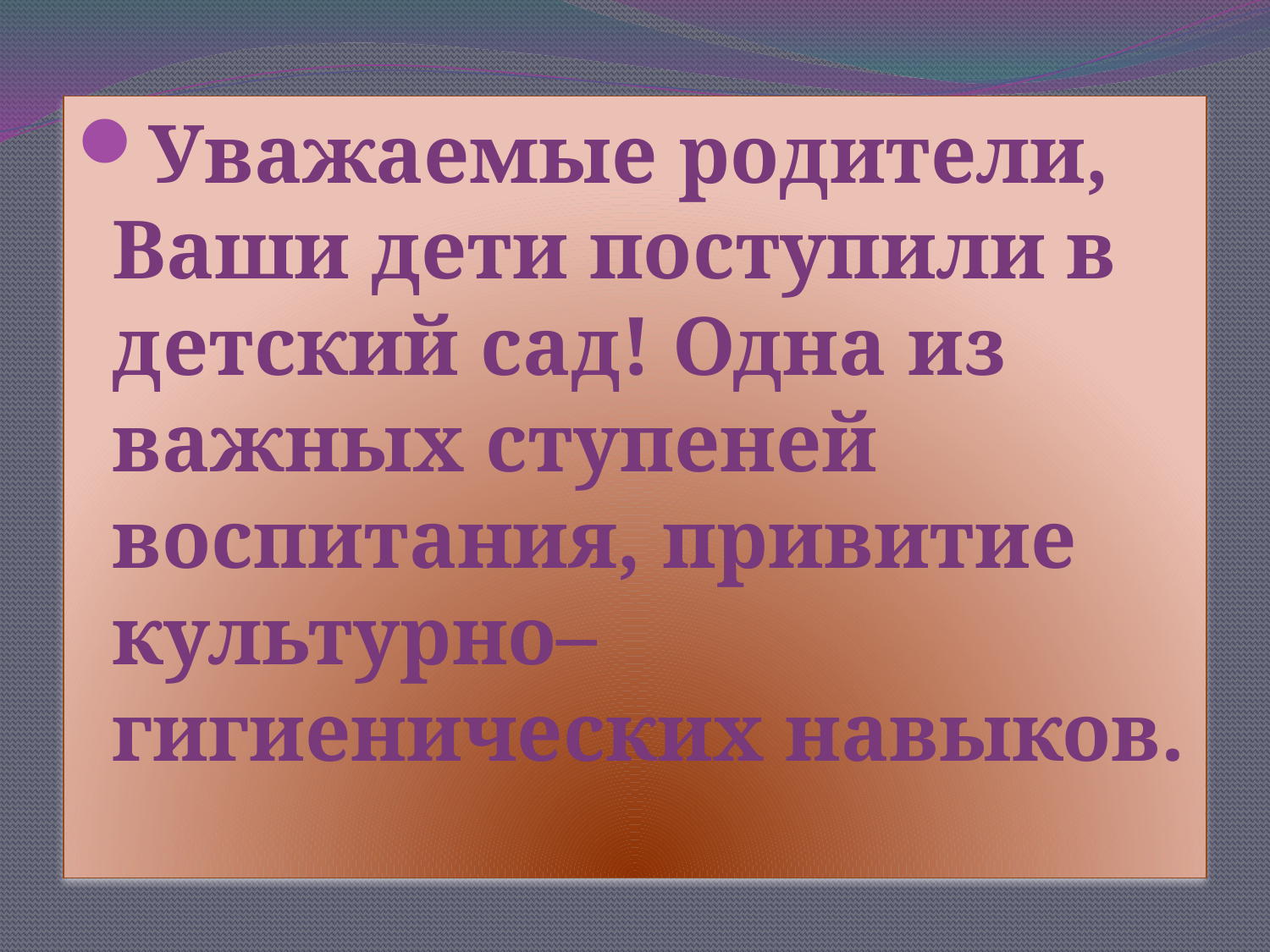

Уважаемые родители, Ваши дети поступили в детский сад! Одна из важных ступеней воспитания, привитие культурно–гигиенических навыков.

#